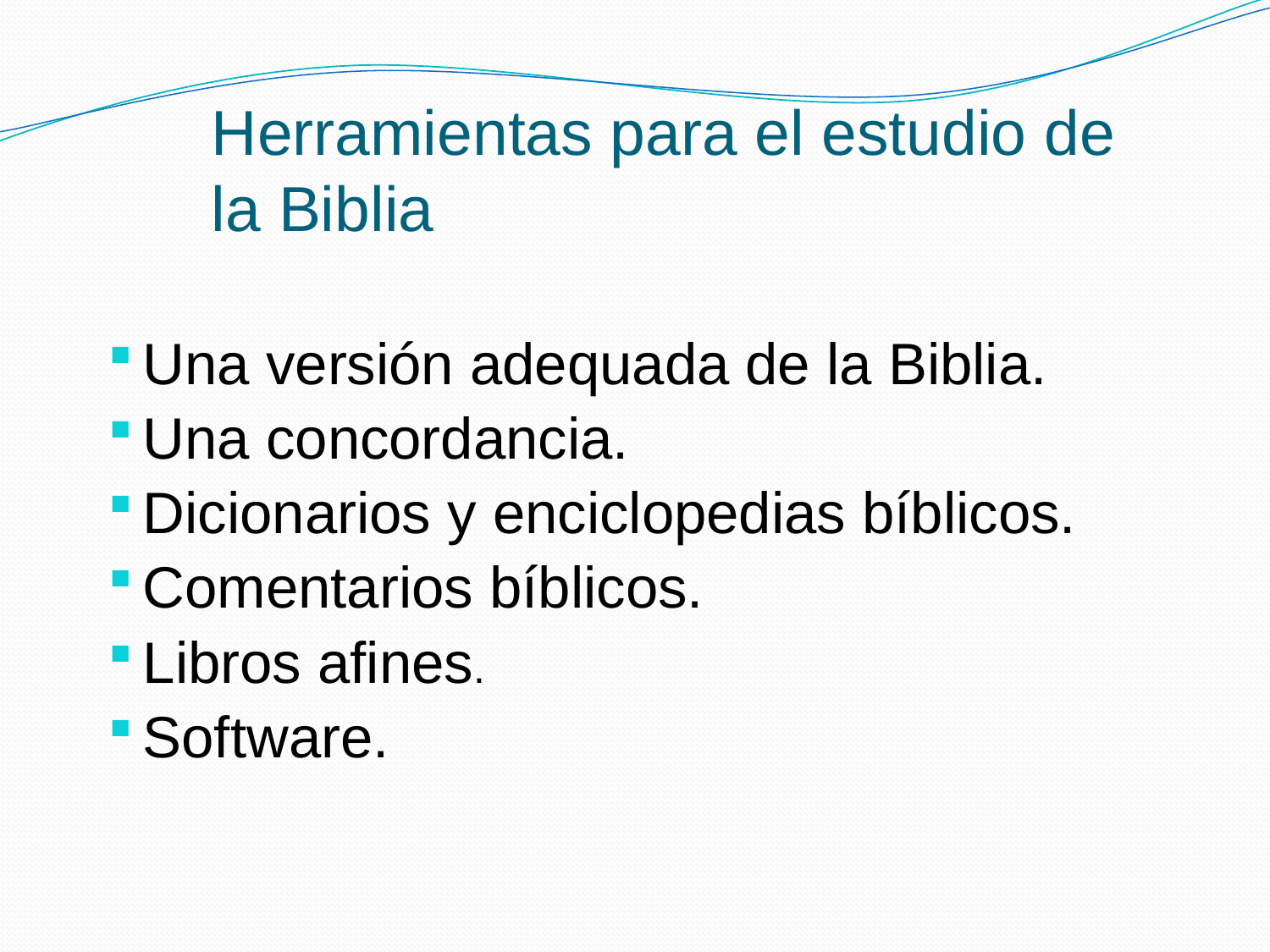

# Herramientas para el estudio de la Biblia
Una versión adequada de la Biblia.
Una concordancia.
Dicionarios y enciclopedias bíblicos.
Comentarios bíblicos.
Libros afines.
Software.